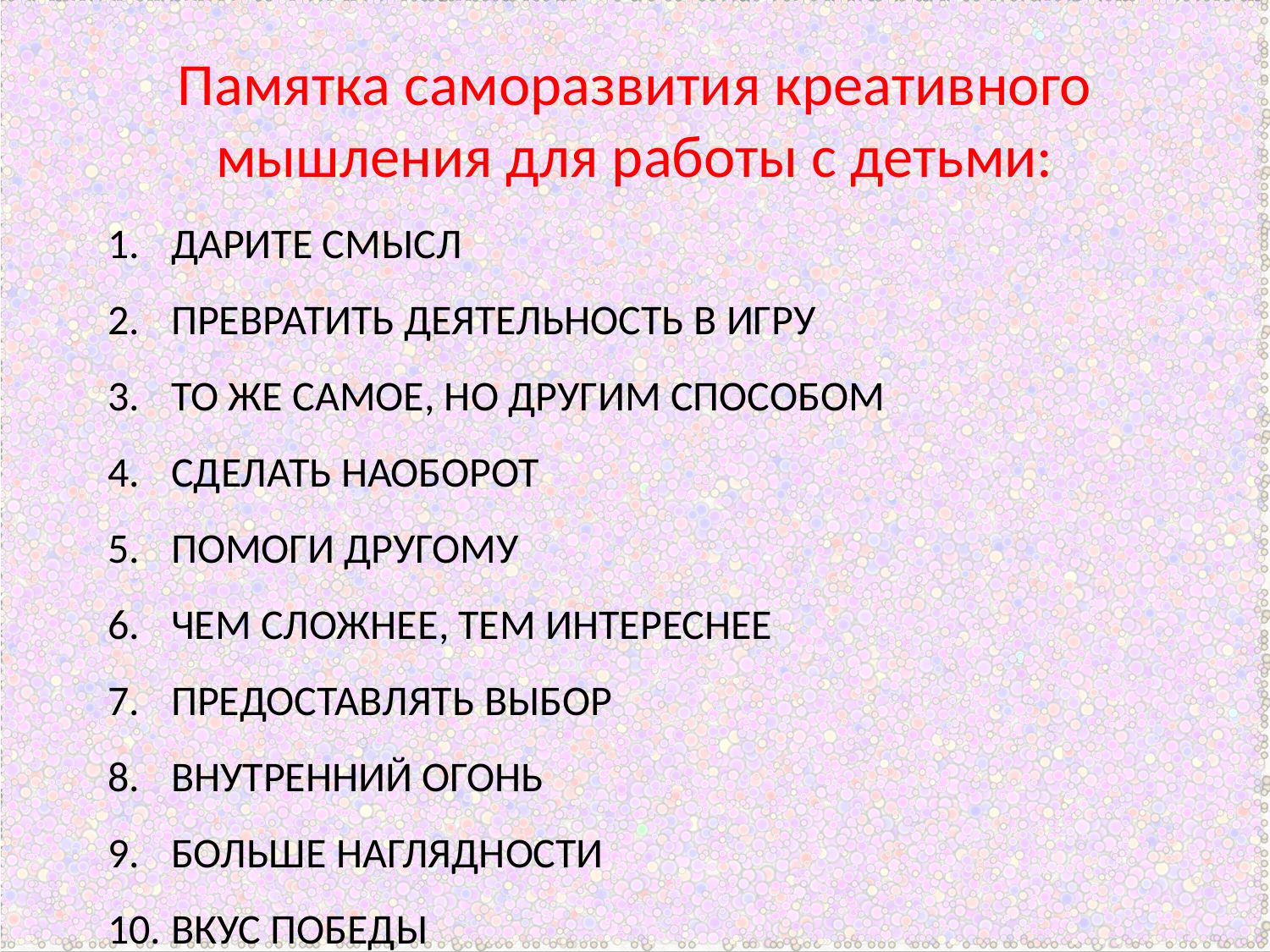

# Памятка саморазвития креативного мышления для работы с детьми:
ДАРИТЕ СМЫСЛ
ПРЕВРАТИТЬ ДЕЯТЕЛЬНОСТЬ В ИГРУ
ТО ЖЕ САМОЕ, НО ДРУГИМ СПОСОБОМ
СДЕЛАТЬ НАОБОРОТ
ПОМОГИ ДРУГОМУ
ЧЕМ СЛОЖНЕЕ, ТЕМ ИНТЕРЕСНЕЕ
ПРЕДОСТАВЛЯТЬ ВЫБОР
ВНУТРЕННИЙ ОГОНЬ
БОЛЬШЕ НАГЛЯДНОСТИ
ВКУС ПОБЕДЫ